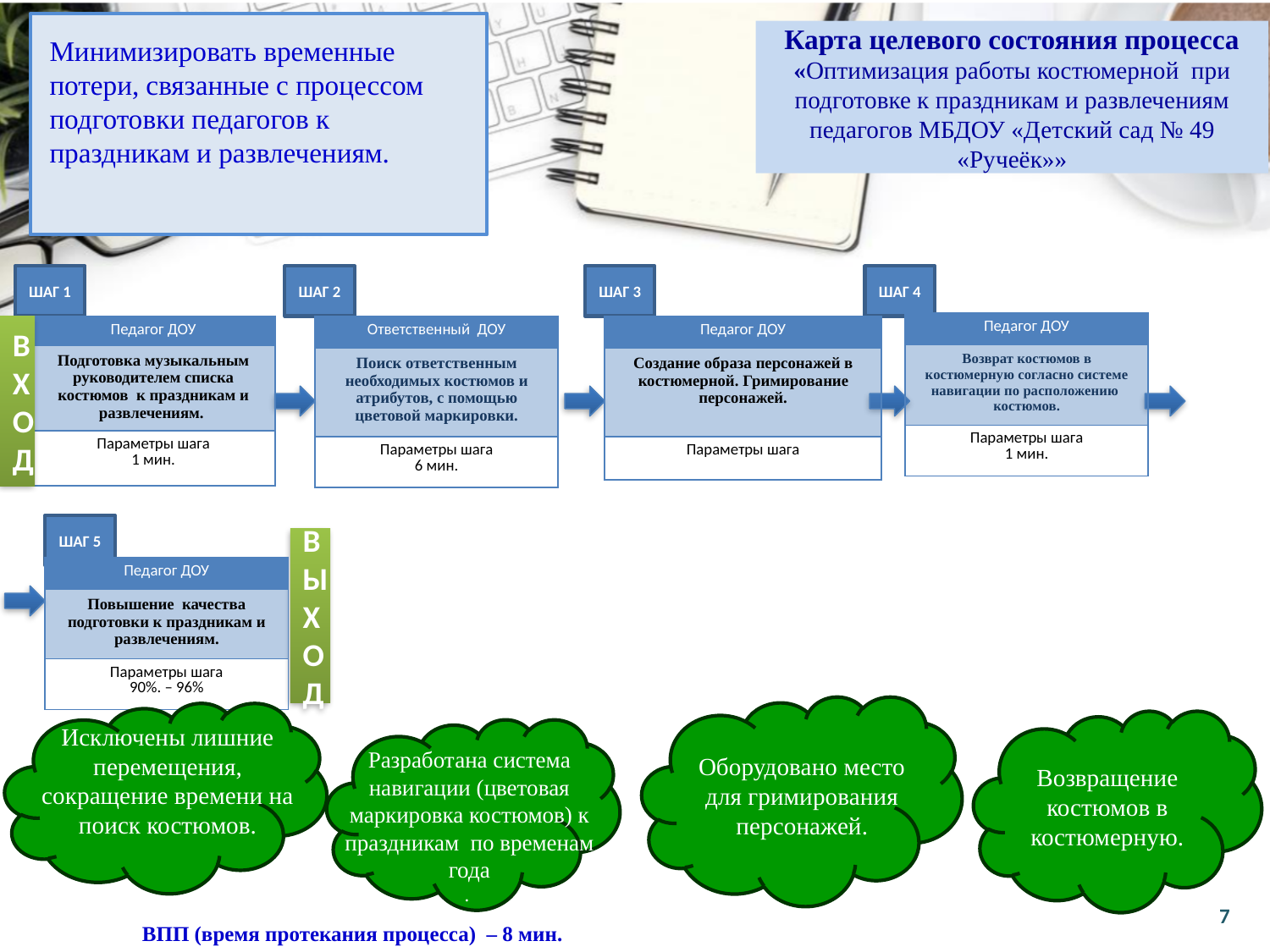

Карта целевого состояния процесса
«Оптимизация работы костюмерной  при подготовке к праздникам и развлечениям педагогов МБДОУ «Детский сад № 49 «Ручеёк»»
Минимизировать временные потери, связанные с процессом подготовки педагогов к праздникам и развлечениям.
#
ШАГ 1
ШАГ 2
ШАГ 3
ШАГ 4
| Педагог ДОУ |
| --- |
| Возврат костюмов в костюмерную согласно системе навигации по расположению костюмов. |
| Параметры шага 1 мин. |
ВХОД
| Ответственный ДОУ |
| --- |
| Поиск ответственным необходимых костюмов и атрибутов, с помощью цветовой маркировки. |
| Параметры шага 6 мин. |
| Педагог ДОУ |
| --- |
| Подготовка музыкальным руководителем списка костюмов к праздникам и развлечениям. |
| Параметры шага 1 мин. |
| Педагог ДОУ |
| --- |
| Создание образа персонажей в костюмерной. Гримирование персонажей. |
| Параметры шага |

ШАГ 5
ВЫХОД
| Педагог ДОУ |
| --- |
| Повышение качества подготовки к праздникам и развлечениям. |
| Параметры шага 90%. – 96% |

Возвращение костюмов в костюмерную.
Исключены лишние перемещения, сокращение времени на поиск костюмов.

Разработана система навигации (цветовая маркировка костюмов) к праздникам  по временам года
.
Оборудовано место для гримирования персонажей.

7
ВПП (время протекания процесса)  – 8 мин.